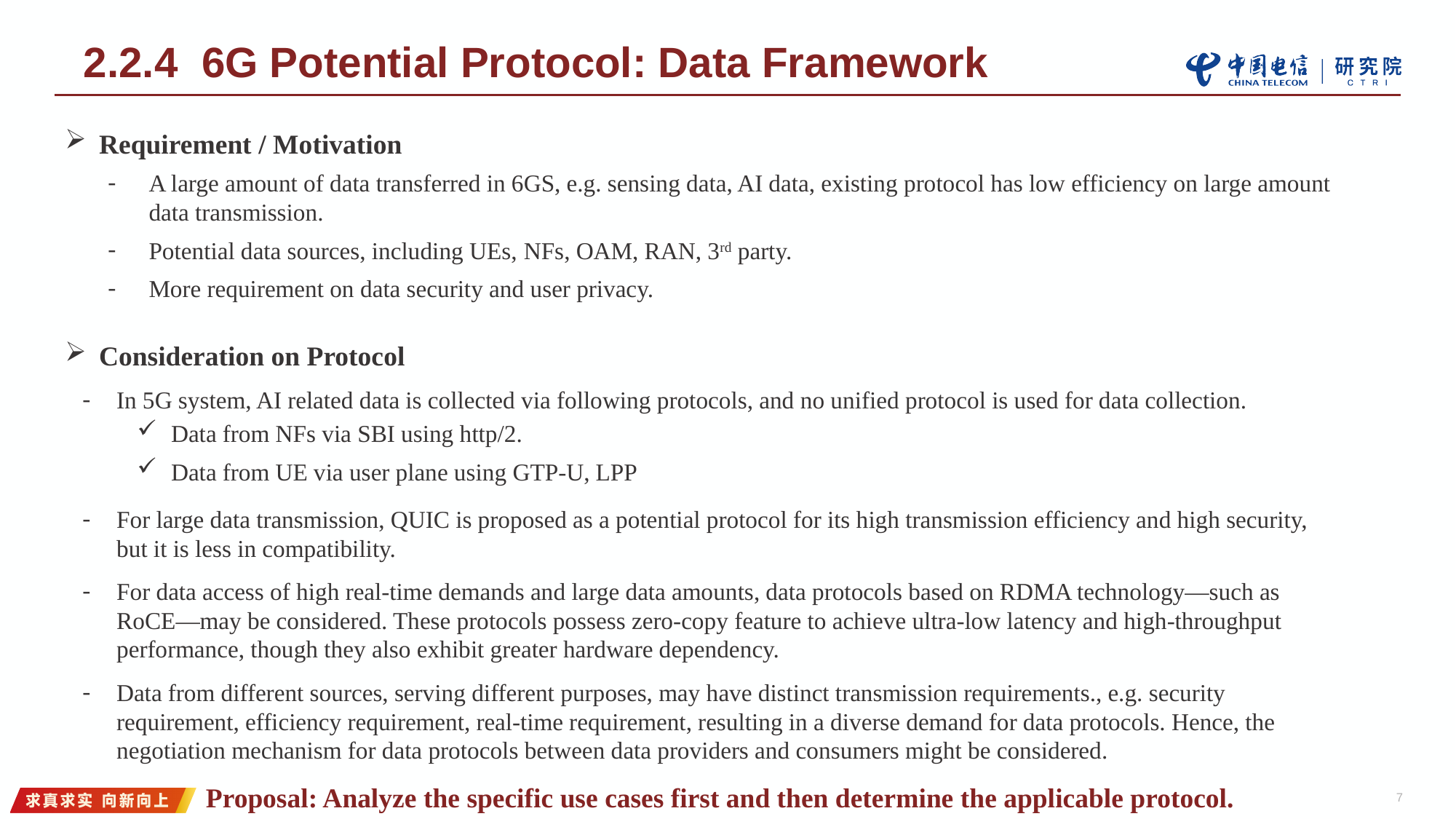

2.2.4  6G Potential Protocol: Data Framework
Requirement / Motivation
A large amount of data transferred in 6GS, e.g. sensing data, AI data, existing protocol has low efficiency on large amount data transmission.
Potential data sources, including UEs, NFs, OAM, RAN, 3rd party.
More requirement on data security and user privacy.
Consideration on Protocol
In 5G system, AI related data is collected via following protocols, and no unified protocol is used for data collection.
Data from NFs via SBI using http/2.
Data from UE via user plane using GTP-U, LPP
For large data transmission, QUIC is proposed as a potential protocol for its high transmission efficiency and high security, but it is less in compatibility.
For data access of high real-time demands and large data amounts, data protocols based on RDMA technology—such as RoCE—may be considered. These protocols possess zero-copy feature to achieve ultra-low latency and high-throughput performance, though they also exhibit greater hardware dependency.
Data from different sources, serving different purposes, may have distinct transmission requirements., e.g. security requirement, efficiency requirement, real-time requirement, resulting in a diverse demand for data protocols. Hence, the negotiation mechanism for data protocols between data providers and consumers might be considered.

Proposal: Analyze the specific use cases first and then determine the applicable protocol.